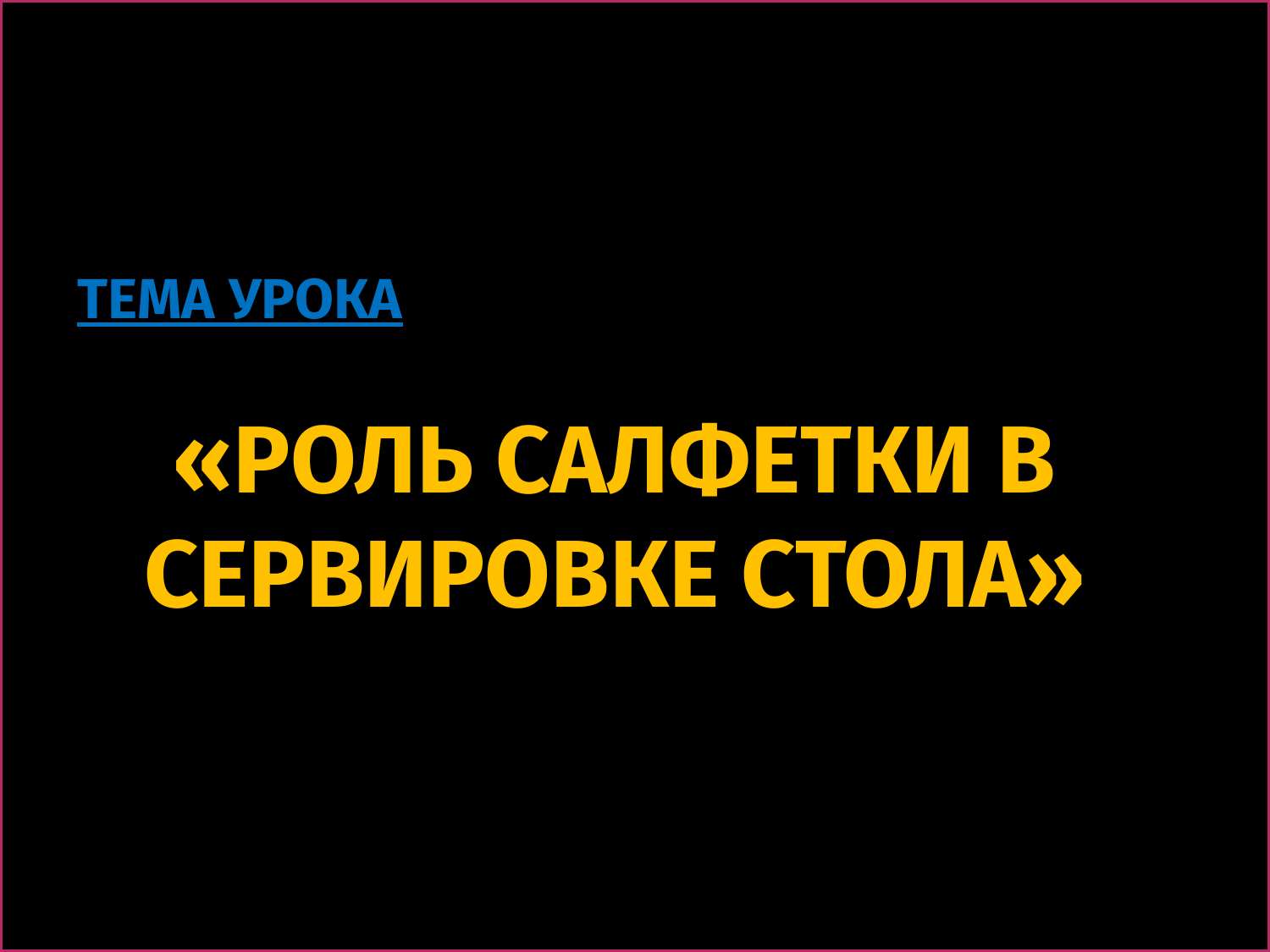

ТЕМА УРОКА

«РОЛЬ САЛФЕТКИ В СЕРВИРОВКЕ СТОЛА»